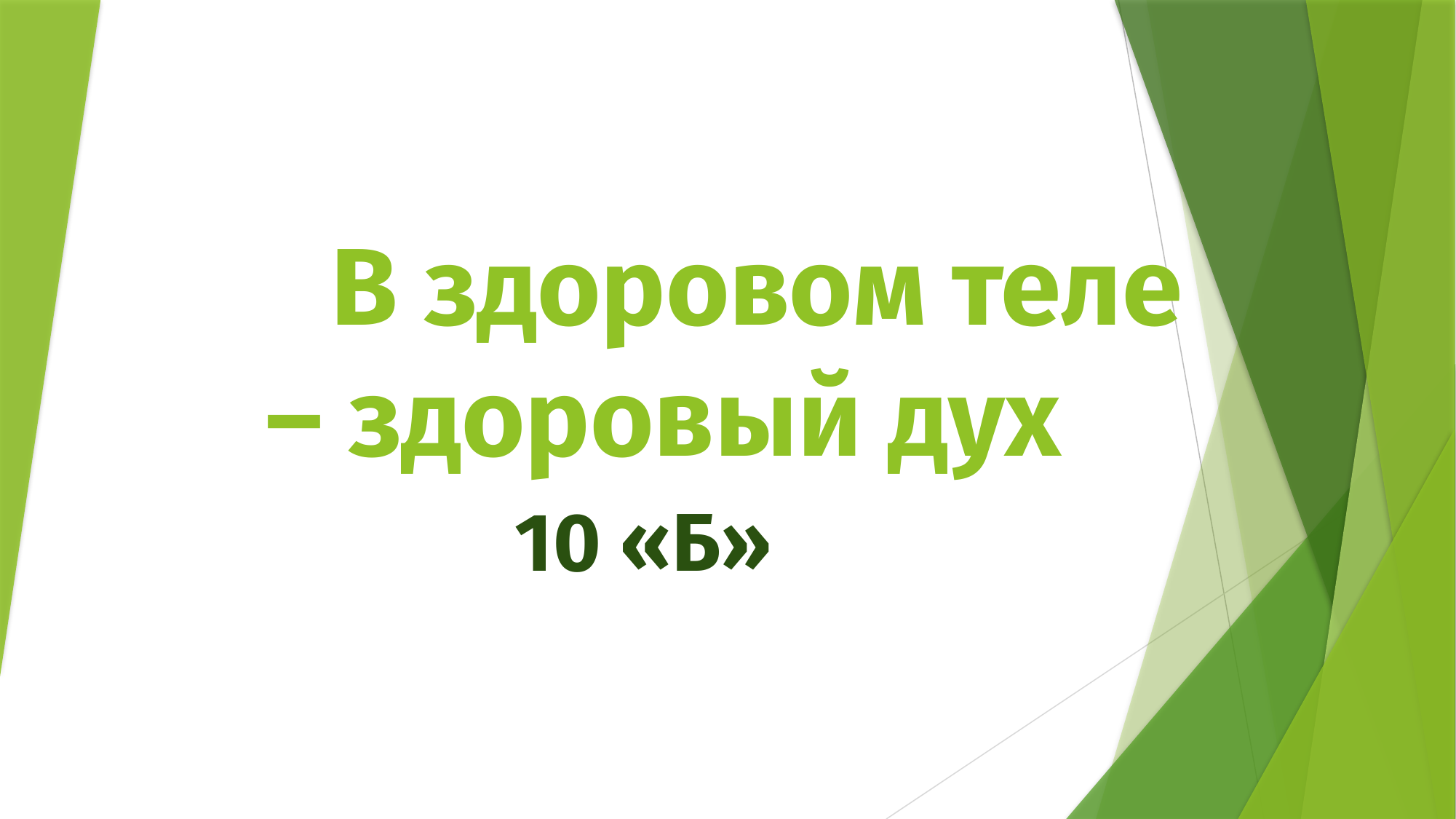

# В здоровом теле – здоровый дух
10 «Б»